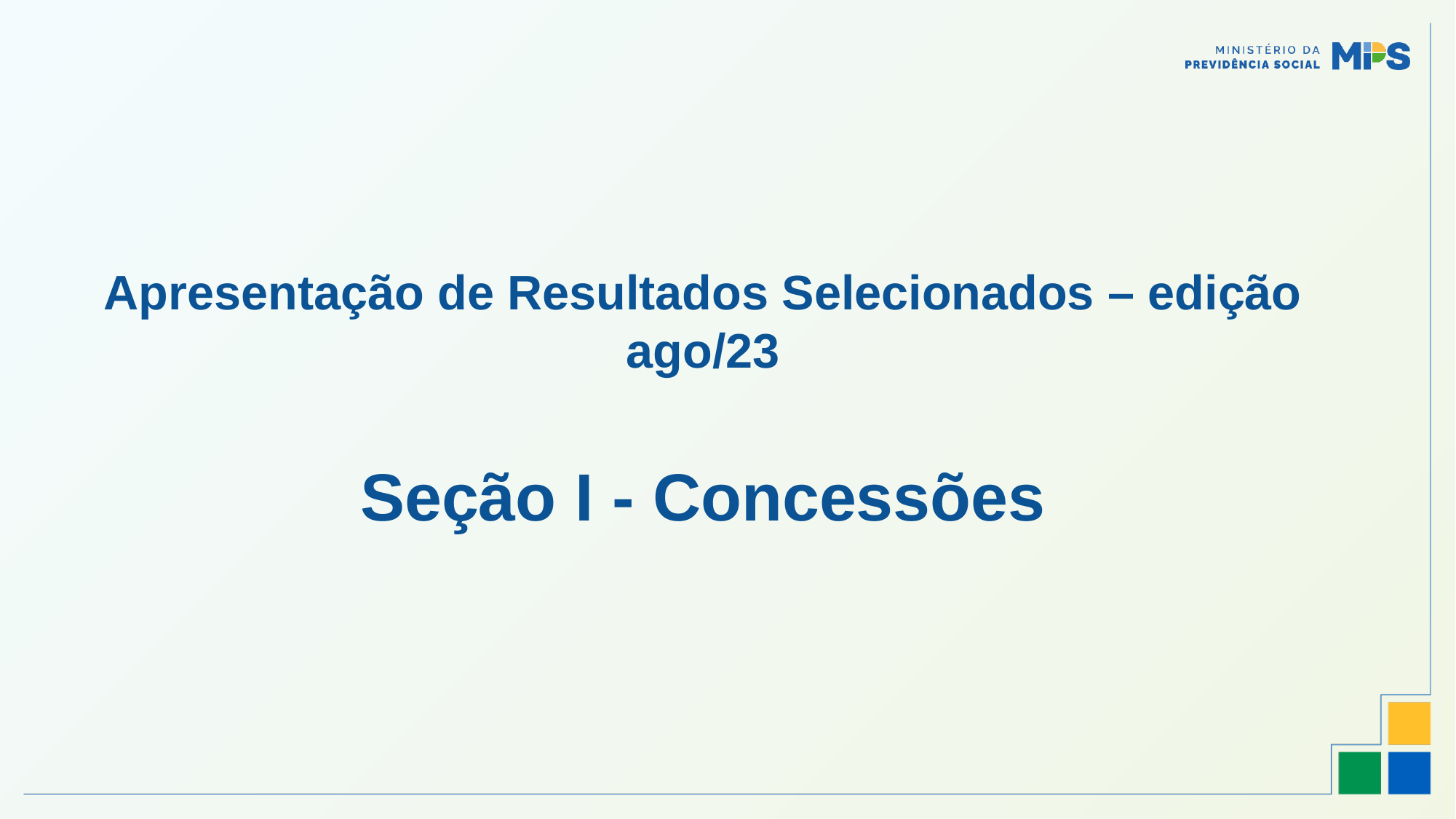

Apresentação de Resultados Selecionados – edição ago/23

Seção I - Concessões